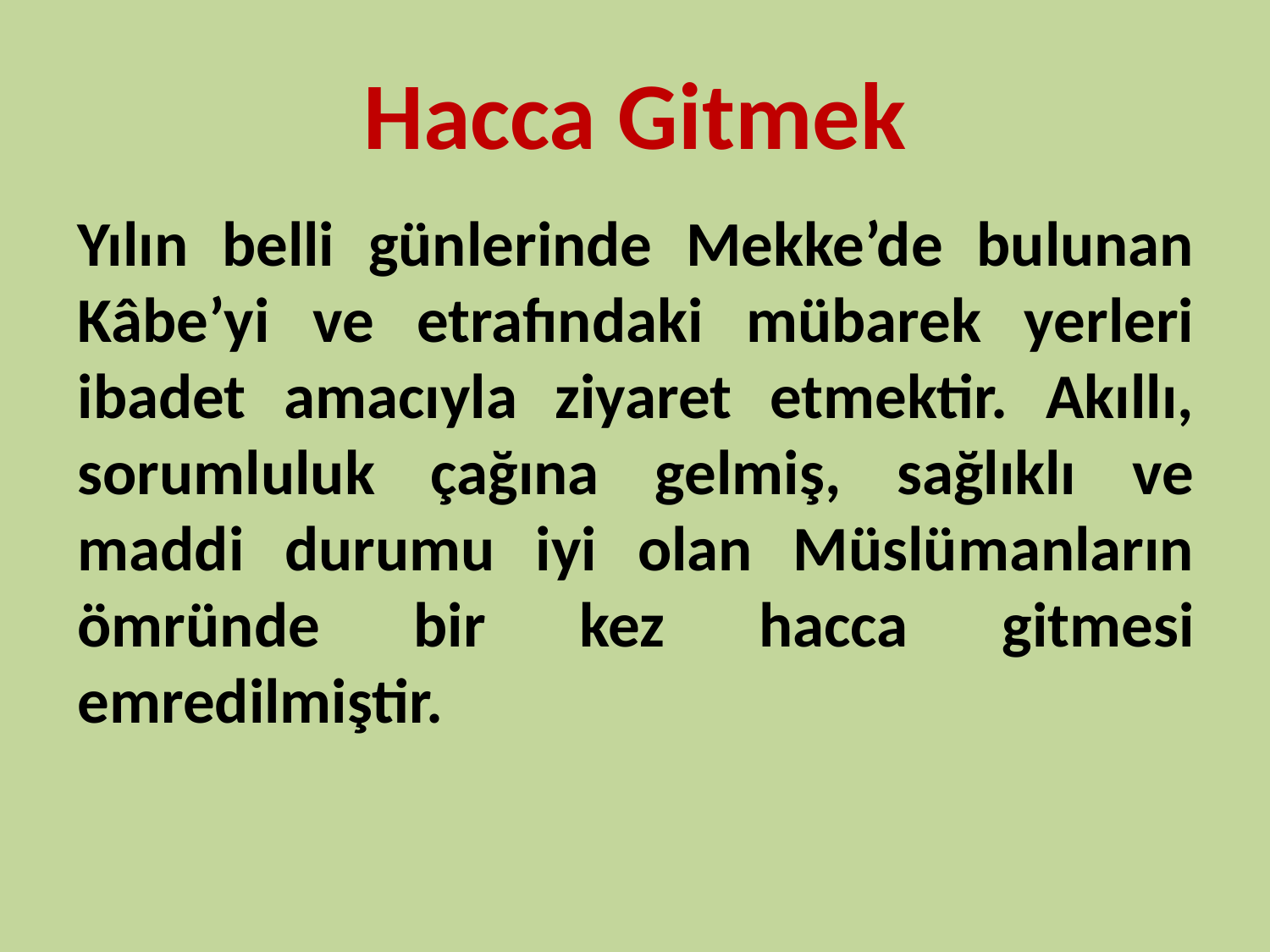

# Hacca Gitmek
Yılın belli günlerinde Mekke’de bulunan Kâbe’yi ve etrafındaki mübarek yerleri ibadet amacıyla ziyaret etmektir. Akıllı, sorumluluk çağına gelmiş, sağlıklı ve maddi durumu iyi olan Müslümanların ömründe bir kez hacca gitmesi emredilmiştir.